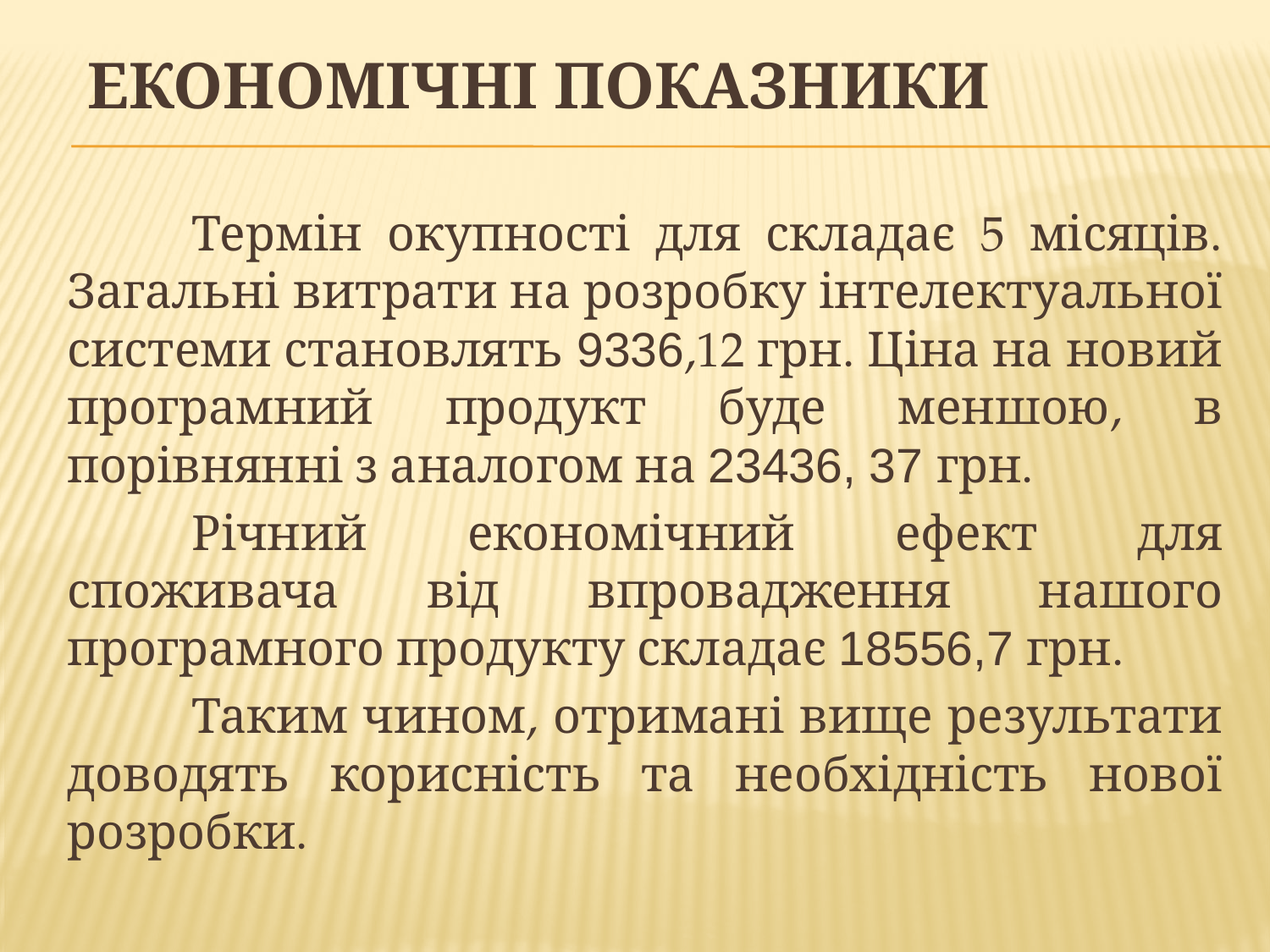

# Економічні показники
	Термін окупності для складає 5 місяців. Загальні витрати на розробку інтелектуальної системи становлять 9336,12 грн. Ціна на новий програмний продукт буде меншою, в порівнянні з аналогом на 23436, 37 грн.
	Річний економічний ефект для споживача від впровадження нашого програмного продукту складає 18556,7 грн.
	Таким чином, отримані вище результати доводять корисність та необхідність нової розробки.